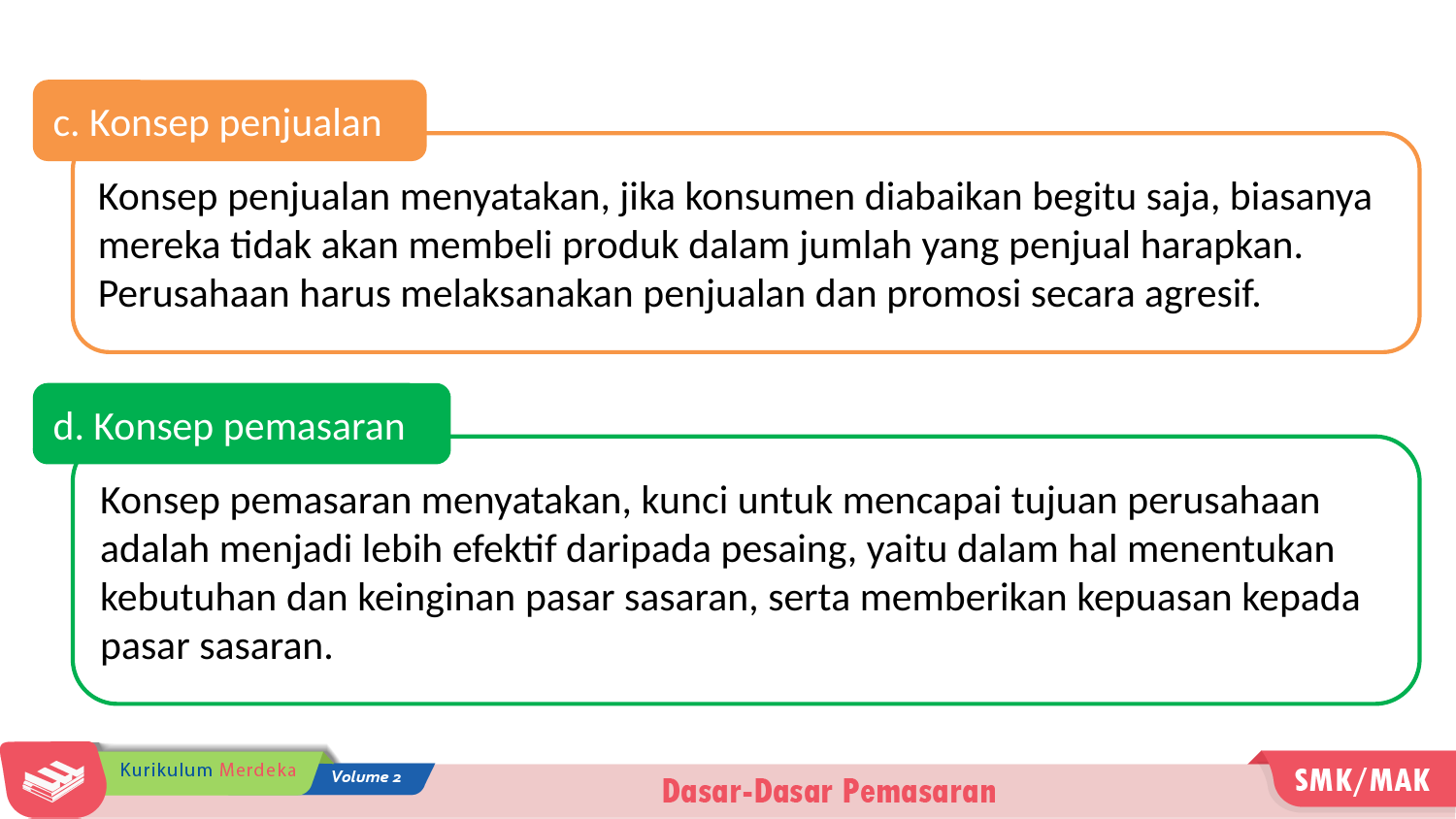

c. Konsep penjualan
Konsep penjualan menyatakan, jika konsumen diabaikan begitu saja, biasanya mereka tidak akan membeli produk dalam jumlah yang penjual harapkan. Perusahaan harus melaksanakan penjualan dan promosi secara agresif.
d. Konsep pemasaran
Konsep pemasaran menyatakan, kunci untuk mencapai tujuan perusahaan adalah menjadi lebih efektif daripada pesaing, yaitu dalam hal menentukan kebutuhan dan keinginan pasar sasaran, serta memberikan kepuasan kepada pasar sasaran.